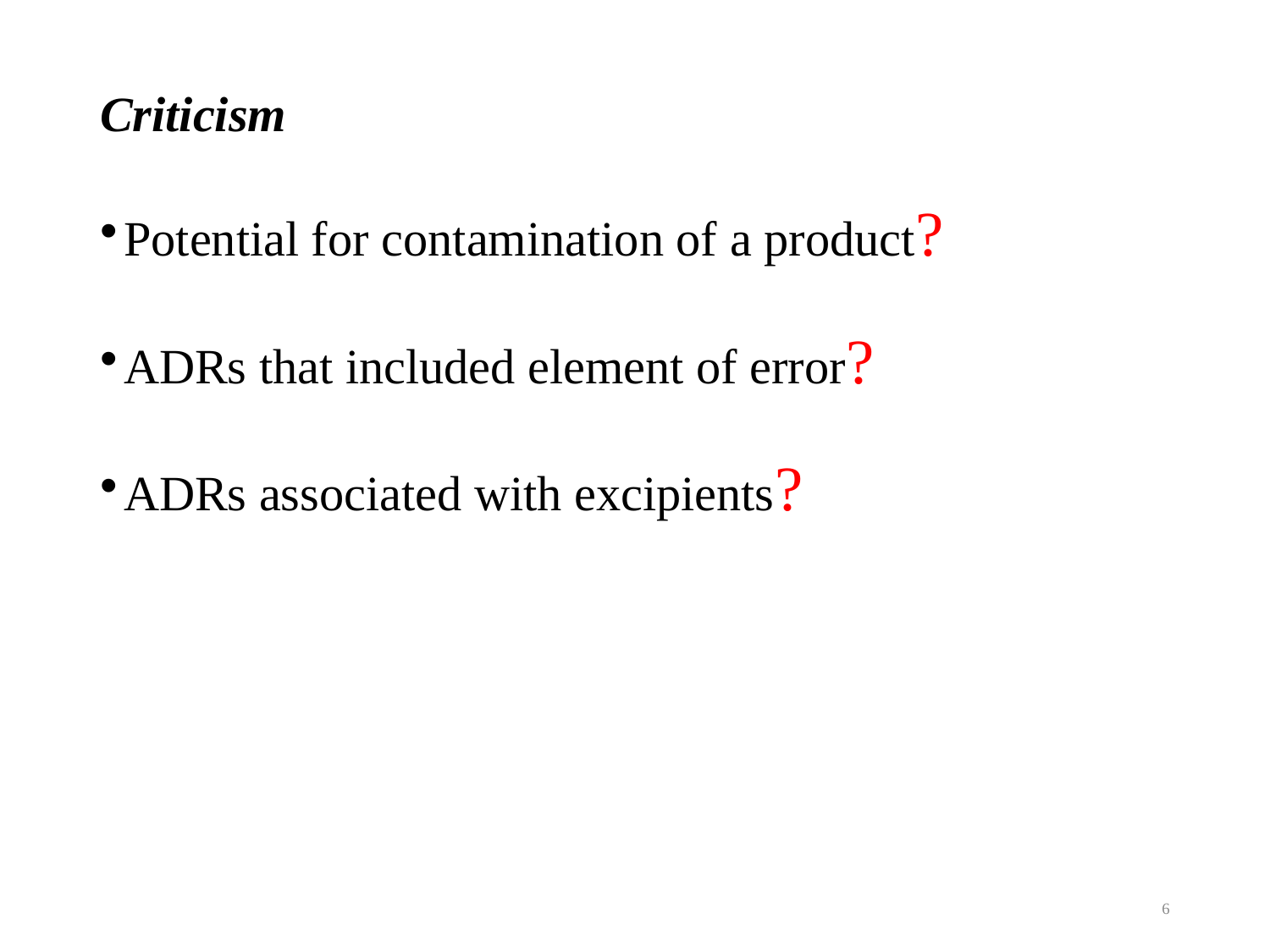

Criticism
Potential for contamination of a product?
ADRs that included element of error?
ADRs associated with excipients?
6